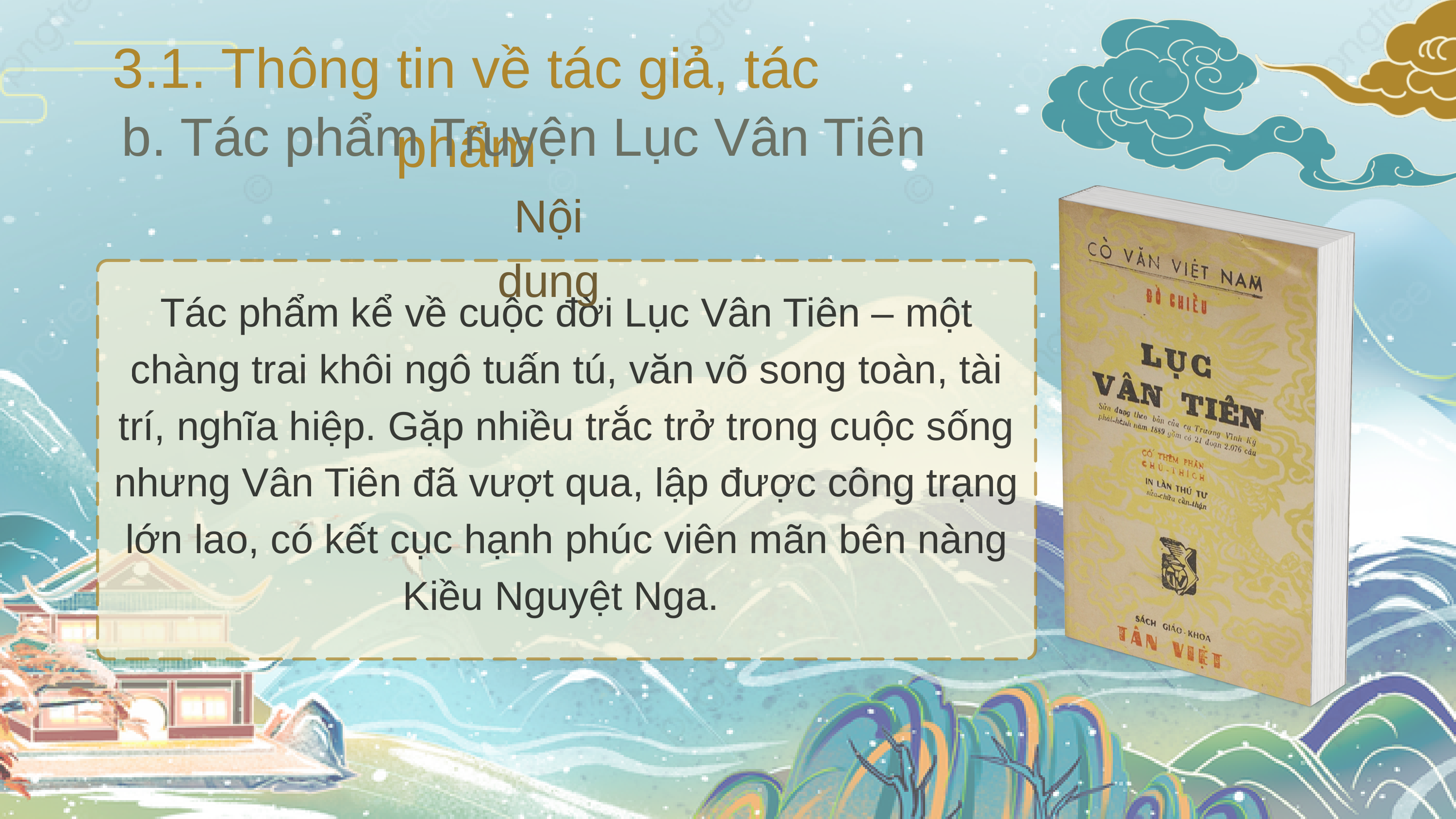

3.1. Thông tin về tác giả, tác phẩm
b. Tác phẩm Truyện Lục Vân Tiên
Nội dung

Tác phẩm kể về cuộc đời Lục Vân Tiên – một chàng trai khôi ngô tuấn tú, văn võ song toàn, tài trí, nghĩa hiệp. Gặp nhiều trắc trở trong cuộc sống nhưng Vân Tiên đã vượt qua, lập được công trạng lớn lao, có kết cục hạnh phúc viên mãn bên nàng Kiều Nguyệt Nga.